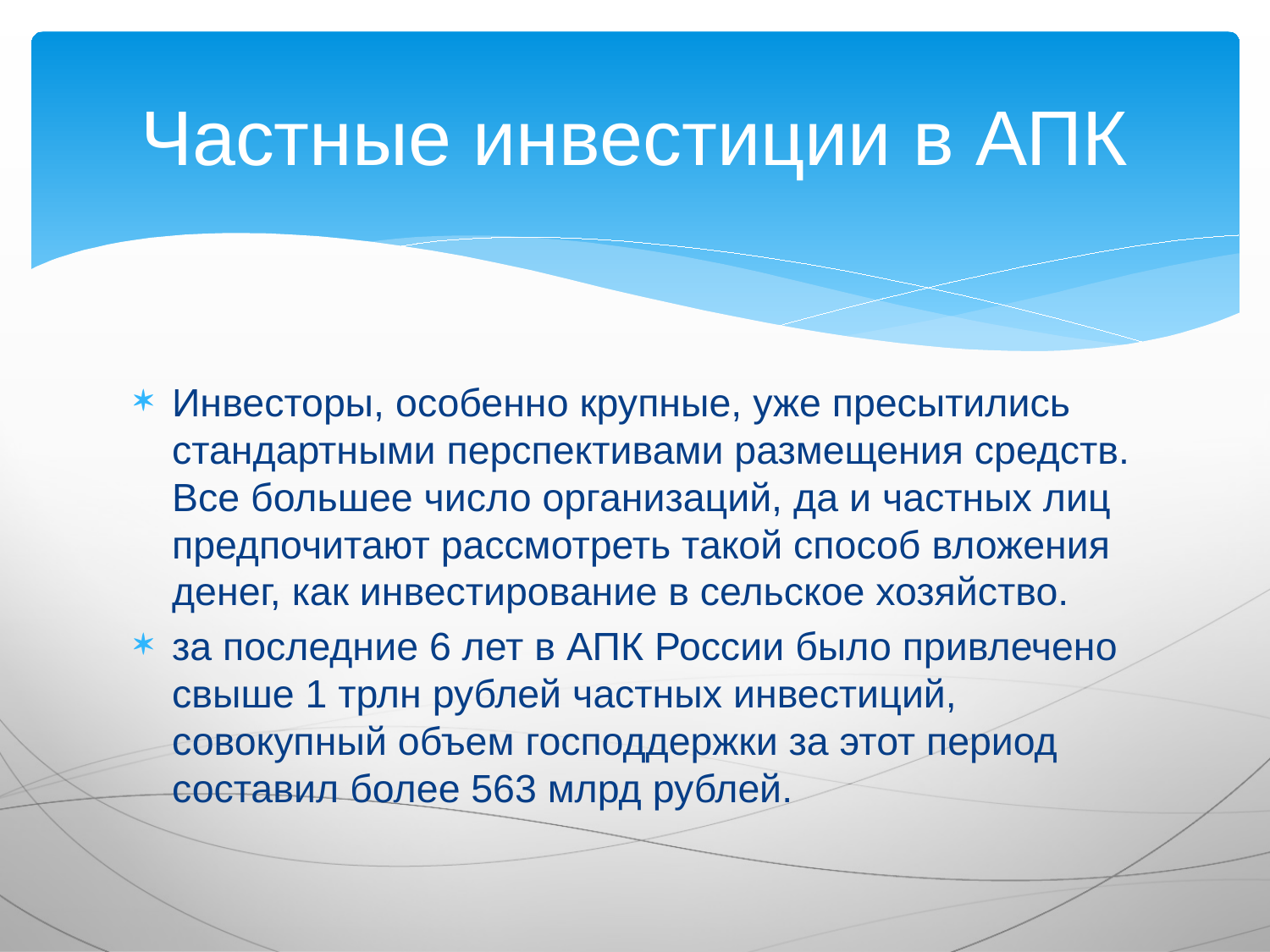

# Частные инвестиции в АПК
Инвесторы, особенно крупные, уже пресытились стандартными перспективами размещения средств. Все большее число организаций, да и частных лиц предпочитают рассмотреть такой способ вложения денег, как инвестирование в сельское хозяйство.
за последние 6 лет в АПК России было привлечено свыше 1 трлн рублей частных инвестиций, совокупный объем господдержки за этот период составил более 563 млрд рублей.